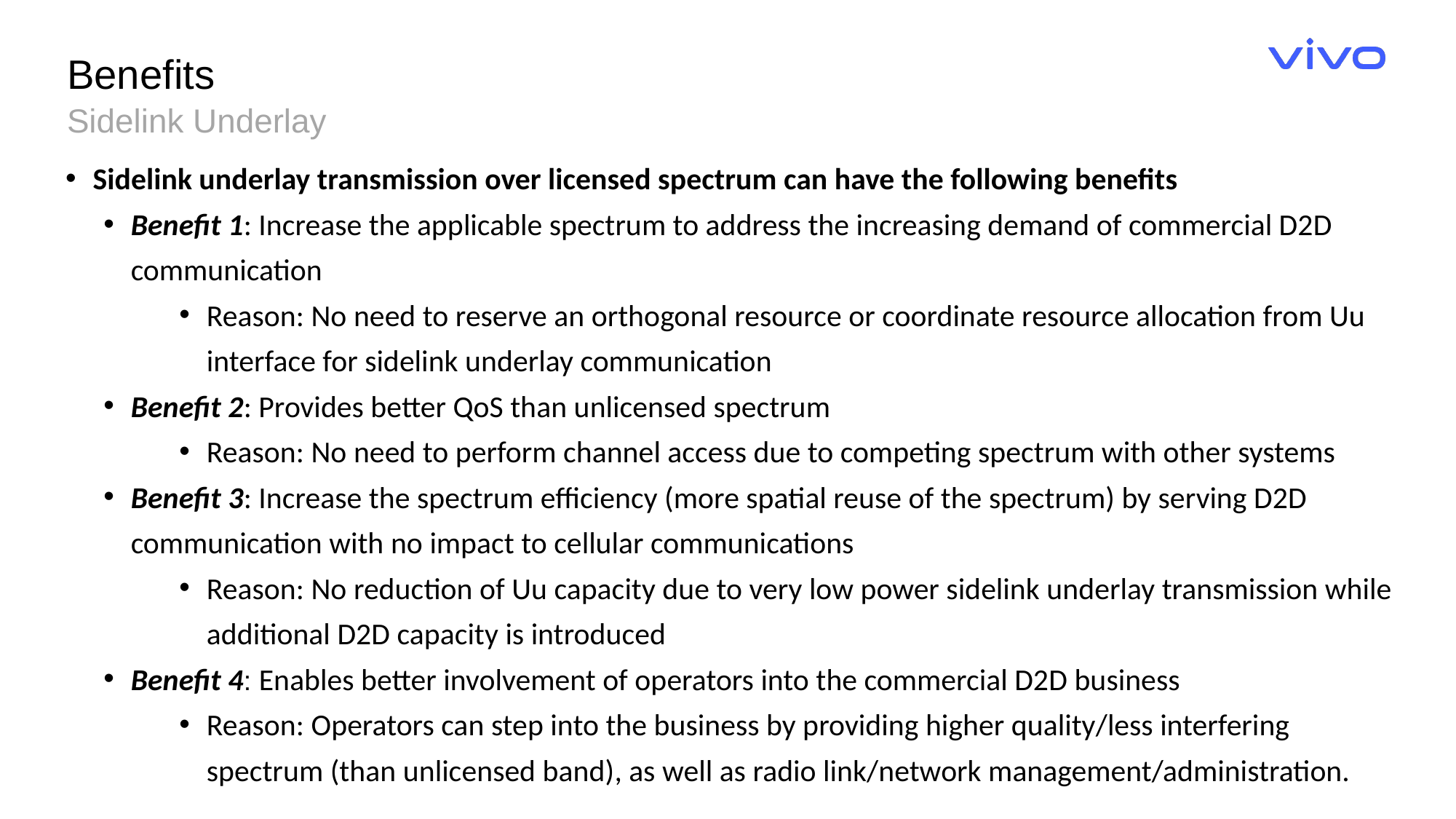

Benefits
Sidelink Underlay
Sidelink underlay transmission over licensed spectrum can have the following benefits
Benefit 1: Increase the applicable spectrum to address the increasing demand of commercial D2D communication
Reason: No need to reserve an orthogonal resource or coordinate resource allocation from Uu interface for sidelink underlay communication
Benefit 2: Provides better QoS than unlicensed spectrum
Reason: No need to perform channel access due to competing spectrum with other systems
Benefit 3: Increase the spectrum efficiency (more spatial reuse of the spectrum) by serving D2D communication with no impact to cellular communications
Reason: No reduction of Uu capacity due to very low power sidelink underlay transmission while additional D2D capacity is introduced
Benefit 4: Enables better involvement of operators into the commercial D2D business
Reason: Operators can step into the business by providing higher quality/less interfering spectrum (than unlicensed band), as well as radio link/network management/administration.